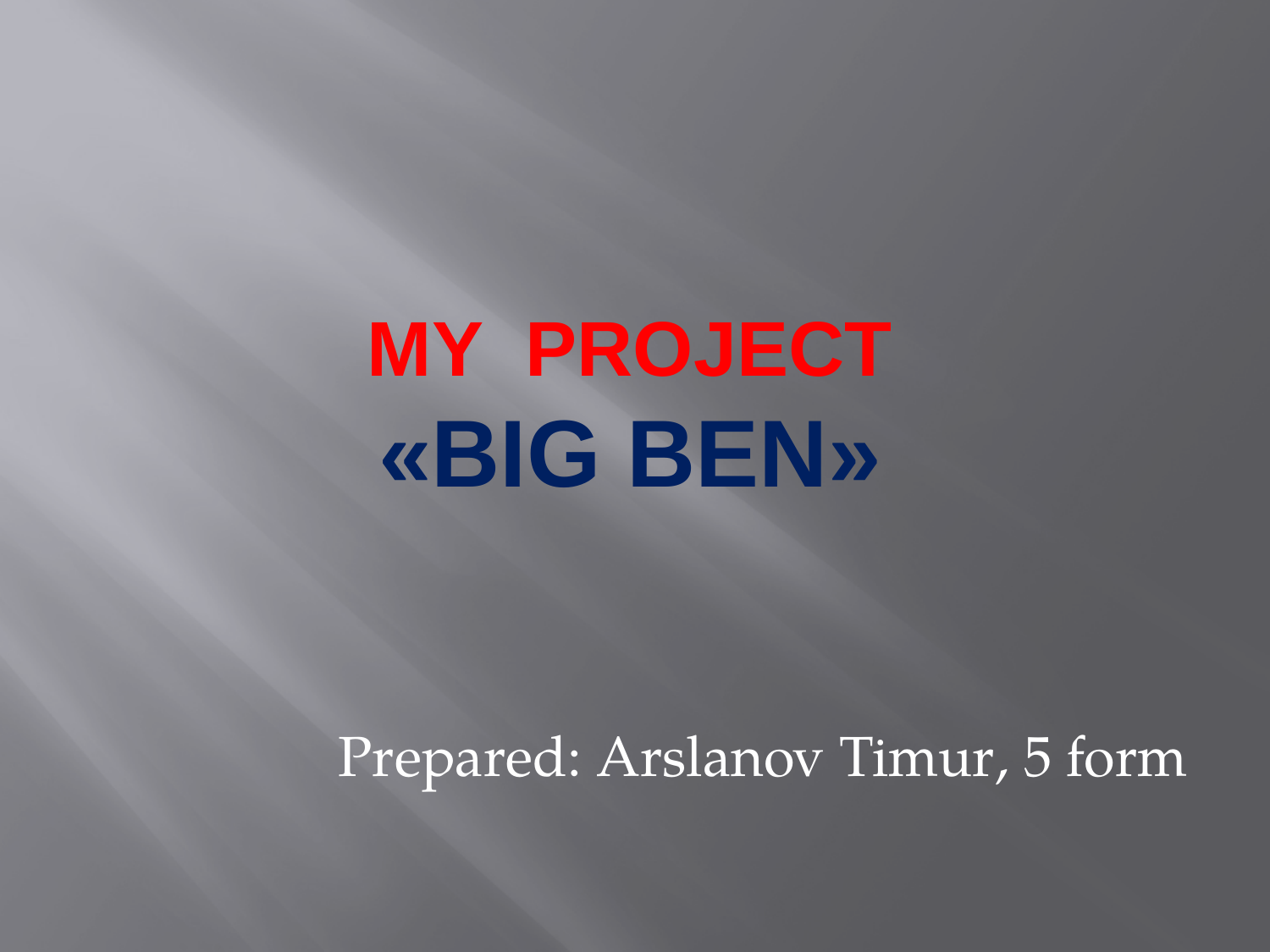

# MY  project «Big Ben»
Prepared: Arslanov Timur, 5 form